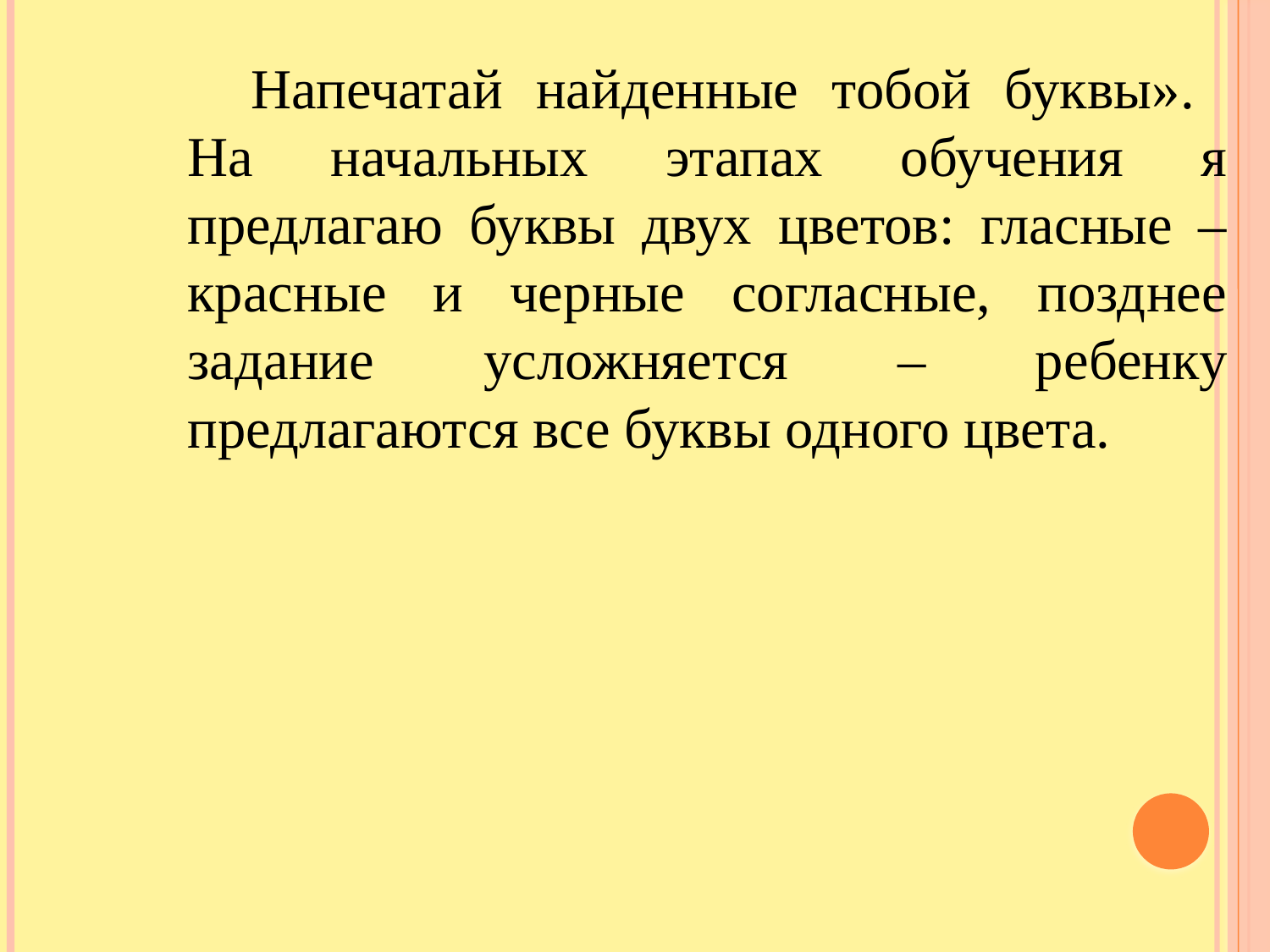

Напечатай найденные тобой буквы».  На начальных этапах обучения я предлагаю буквы двух цветов: гласные – красные и черные согласные, позднее задание усложняется – ребенку предлагаются все буквы одного цвета.